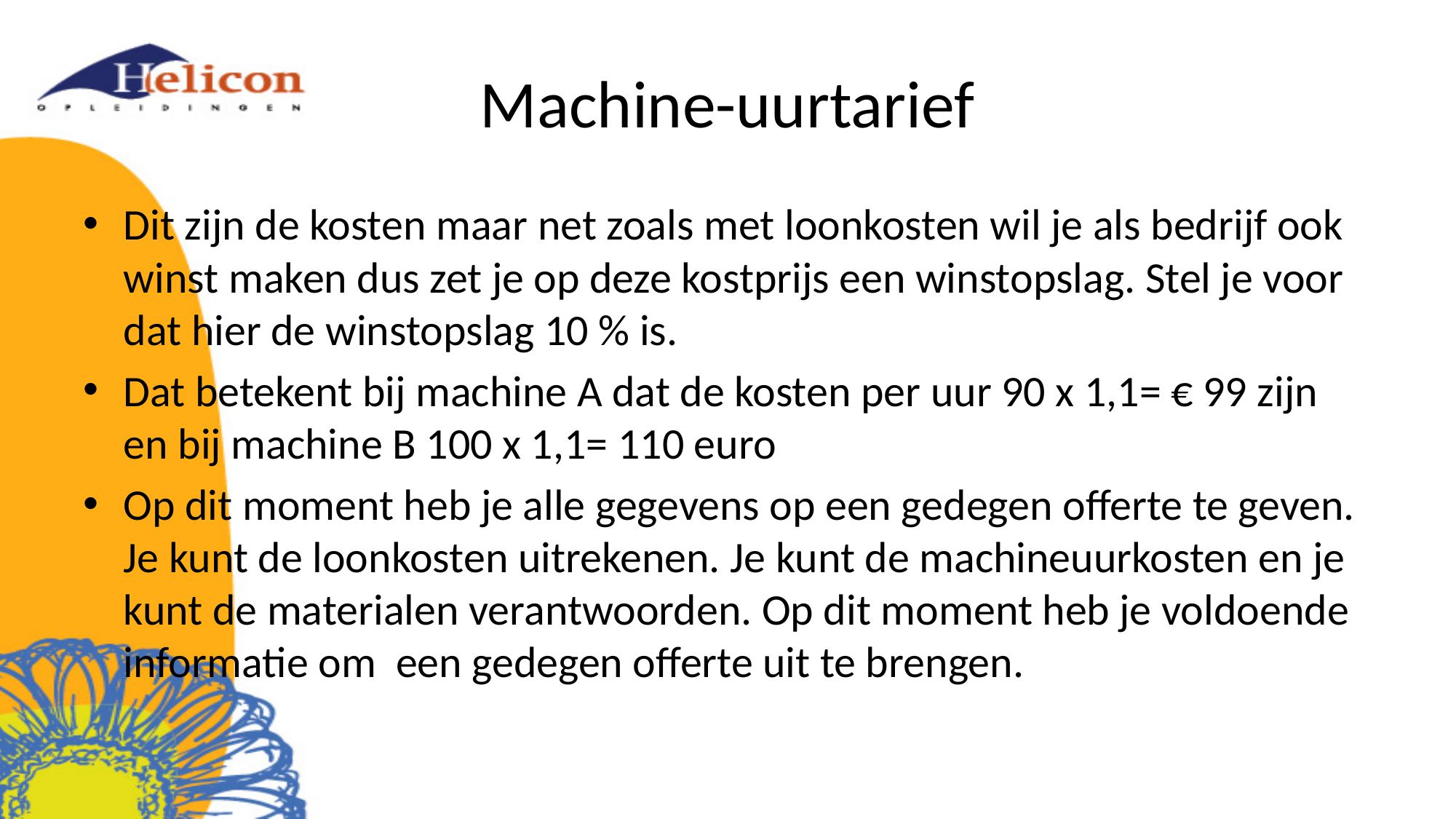

# Machine-uurtarief
Dit zijn de kosten maar net zoals met loonkosten wil je als bedrijf ook winst maken dus zet je op deze kostprijs een winstopslag. Stel je voor dat hier de winstopslag 10 % is.
Dat betekent bij machine A dat de kosten per uur 90 x 1,1= € 99 zijn en bij machine B 100 x 1,1= 110 euro
Op dit moment heb je alle gegevens op een gedegen offerte te geven. Je kunt de loonkosten uitrekenen. Je kunt de machineuurkosten en je kunt de materialen verantwoorden. Op dit moment heb je voldoende informatie om  een gedegen offerte uit te brengen.